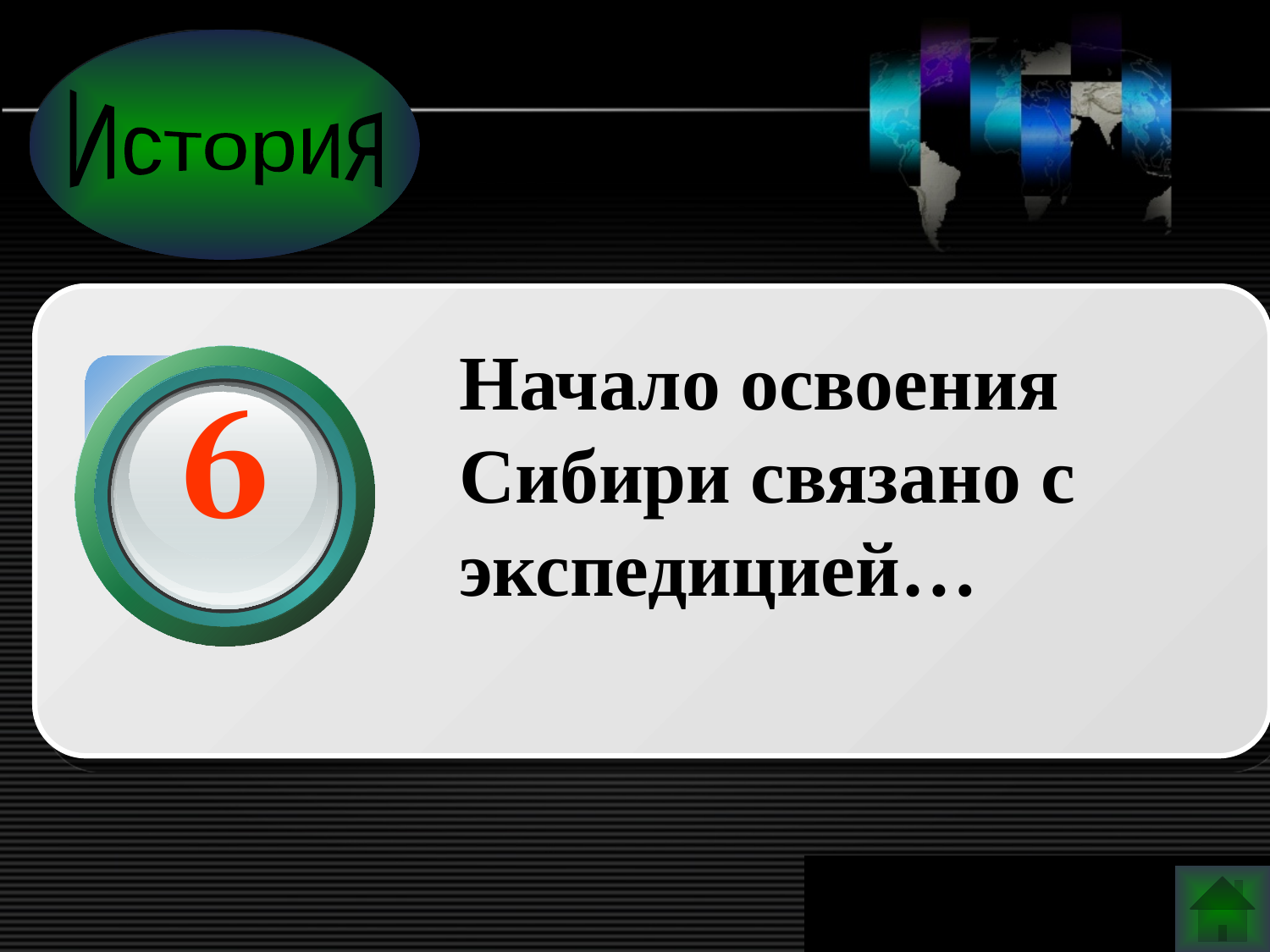

История

Начало освоения Сибири связано с экспедицией…

6

www.themegallery.com